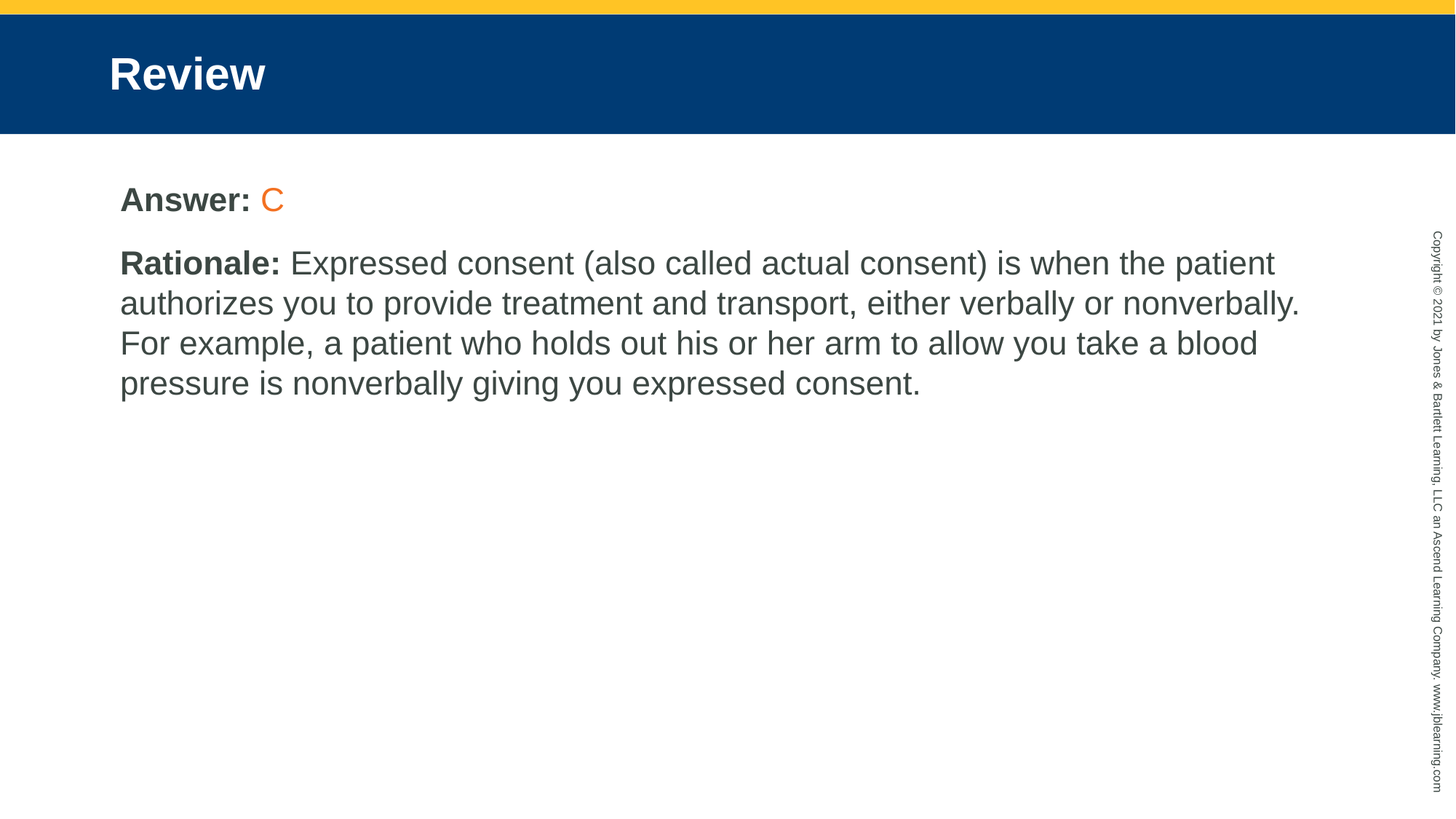

# Review
Answer: C
Rationale: Expressed consent (also called actual consent) is when the patient authorizes you to provide treatment and transport, either verbally or nonverbally. For example, a patient who holds out his or her arm to allow you take a blood pressure is nonverbally giving you expressed consent.